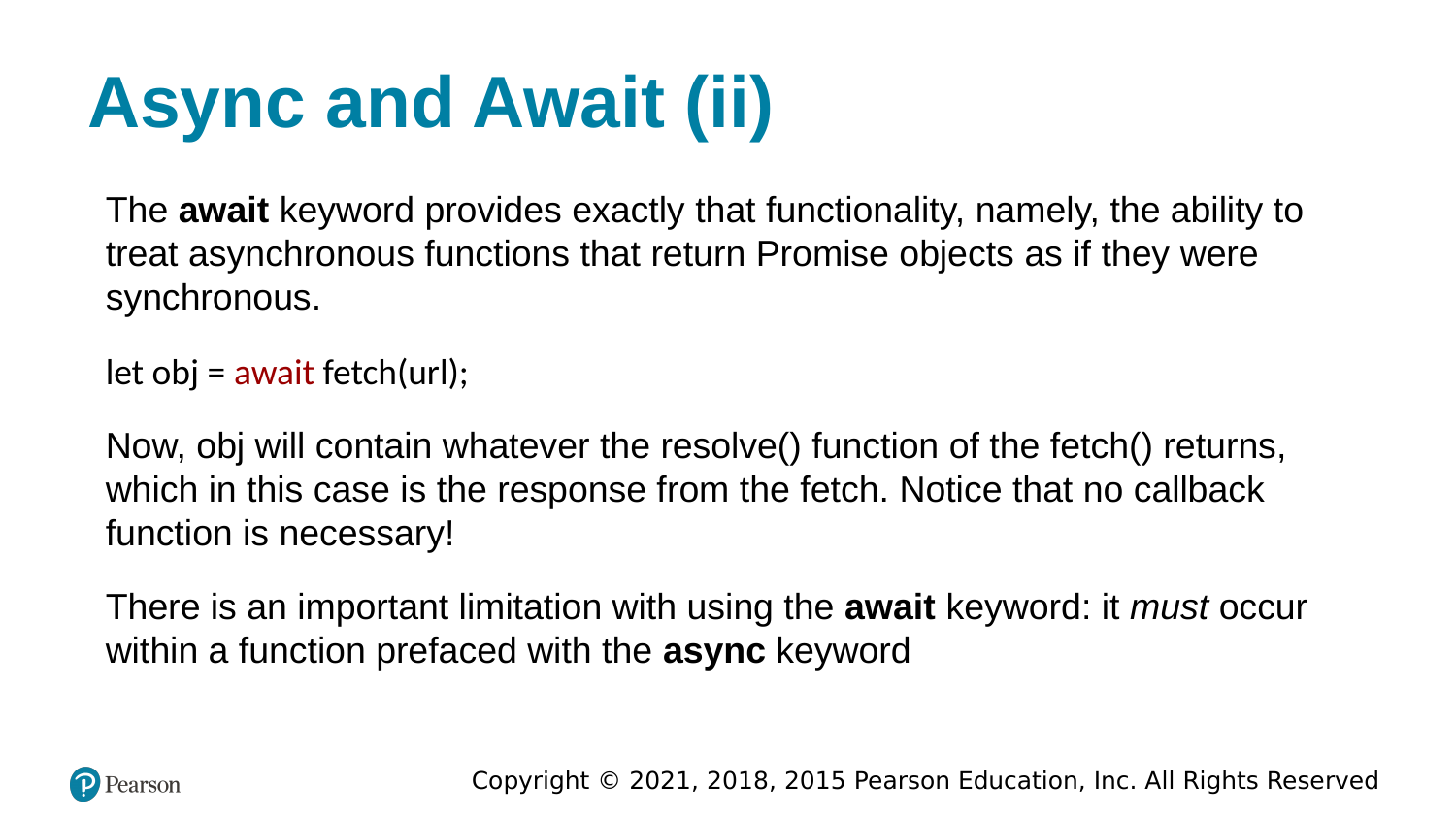

# Async and Await (ii)
The await keyword provides exactly that functionality, namely, the ability to treat asynchronous functions that return Promise objects as if they were synchronous.
let obj = await fetch(url);
Now, obj will contain whatever the resolve() function of the fetch() returns, which in this case is the response from the fetch. Notice that no callback function is necessary!
There is an important limitation with using the await keyword: it must occur within a function prefaced with the async keyword